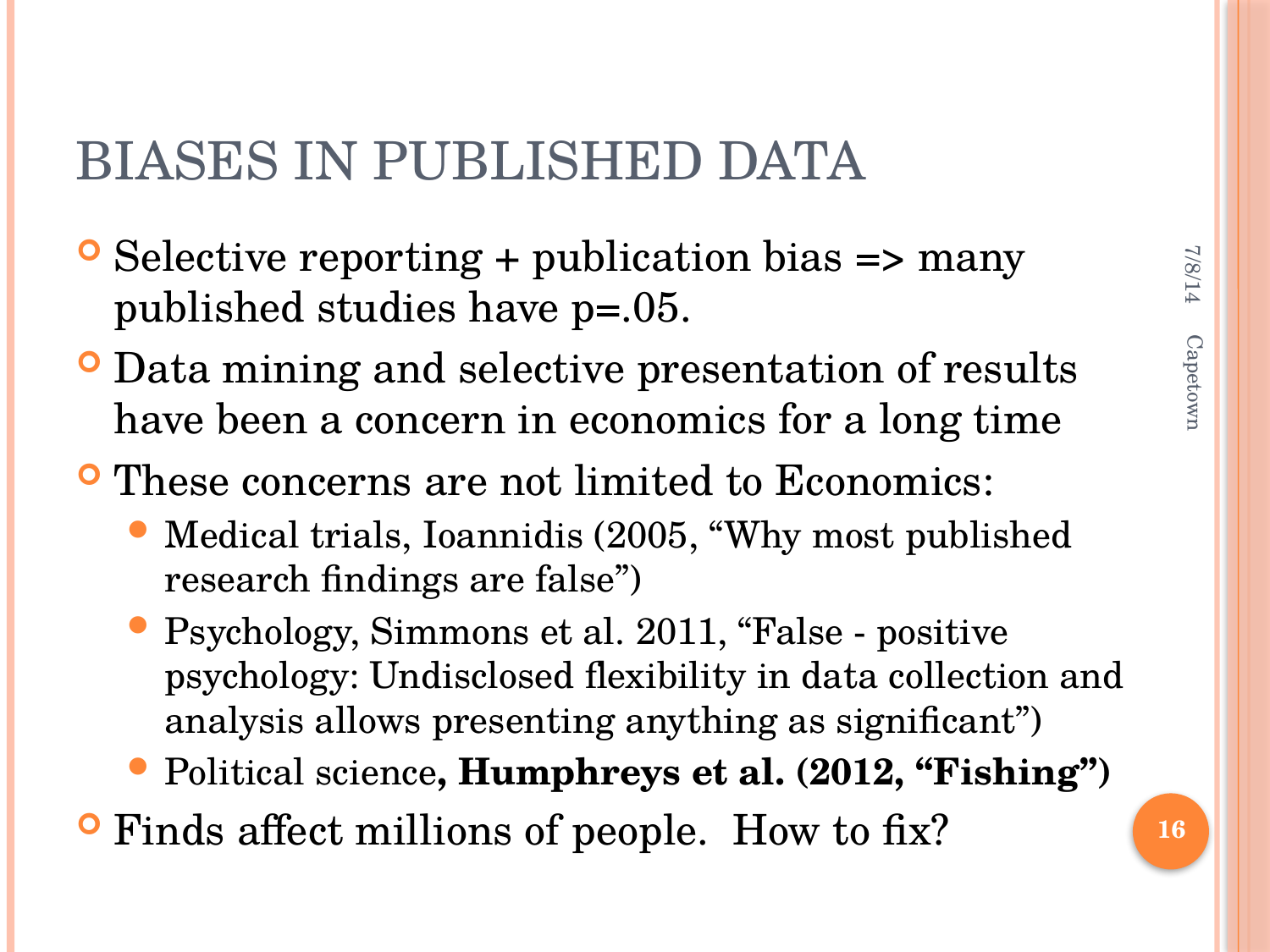

# Biases in published data
7/8/14
Selective reporting + publication bias => many published studies have p=.05.
Data mining and selective presentation of results have been a concern in economics for a long time
These concerns are not limited to Economics:
Medical trials, Ioannidis (2005, “Why most published research findings are false”)
Psychology, Simmons et al. 2011, “False - positive psychology: Undisclosed flexibility in data collection and analysis allows presenting anything as significant”)
Political science, Humphreys et al. (2012, “Fishing”)
Finds affect millions of people.  How to fix?
Capetown
16